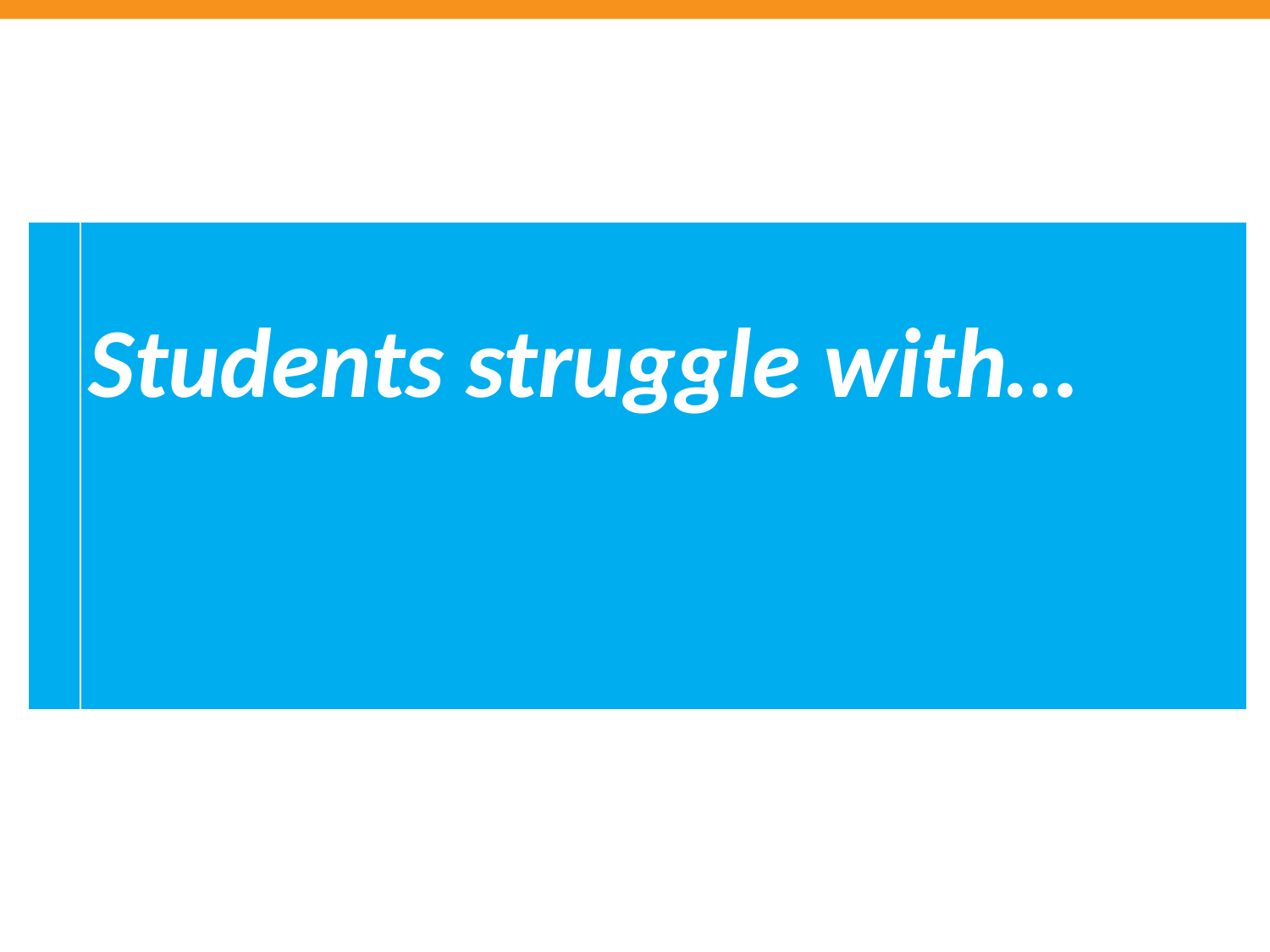

#
|  | Students struggle with… |
| --- | --- |